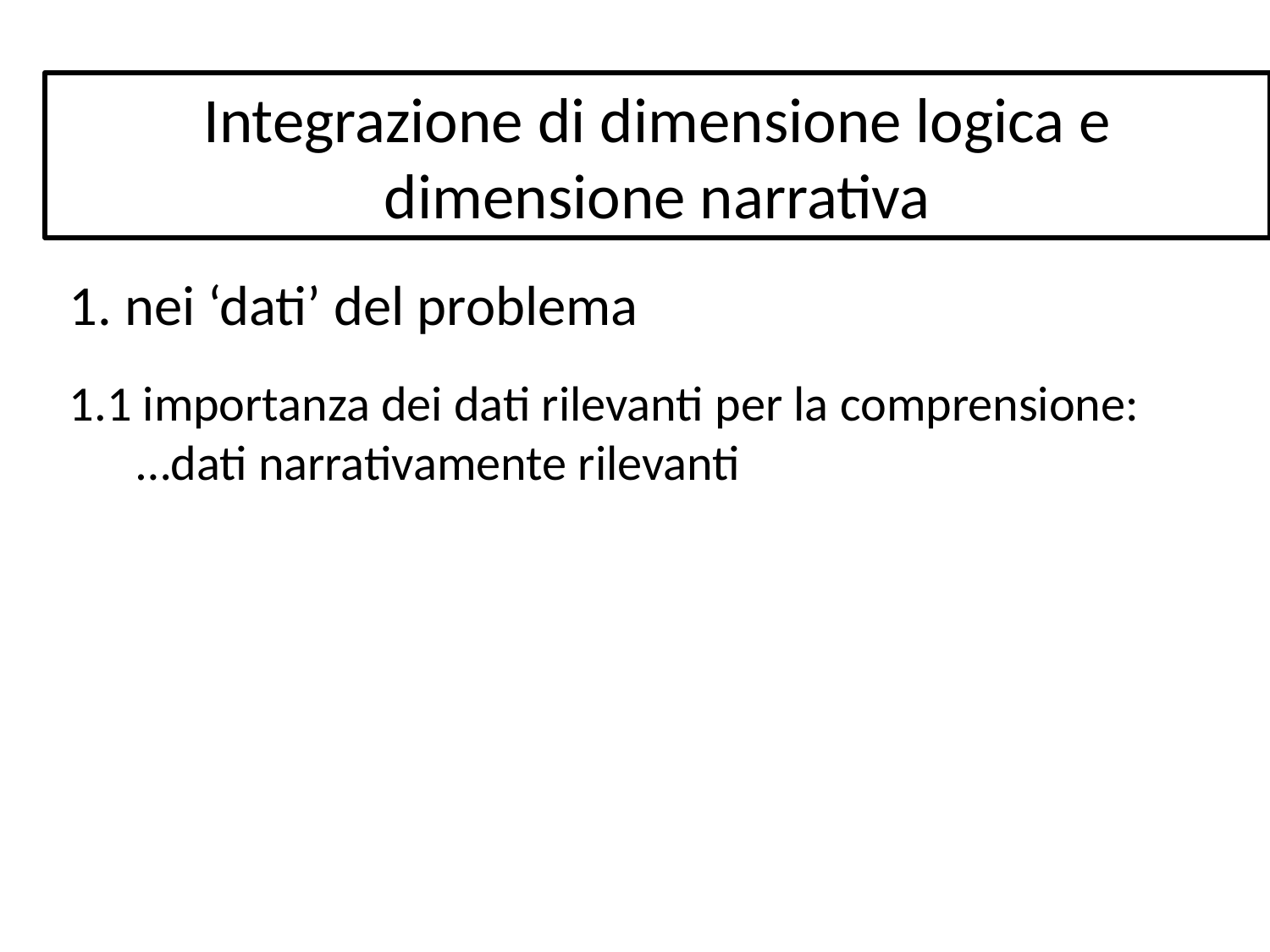

Integrazione di dimensione logica e dimensione narrativa
1. nei ‘dati’ del problema
1.1 importanza dei dati rilevanti per la comprensione:
      …dati narrativamente rilevanti